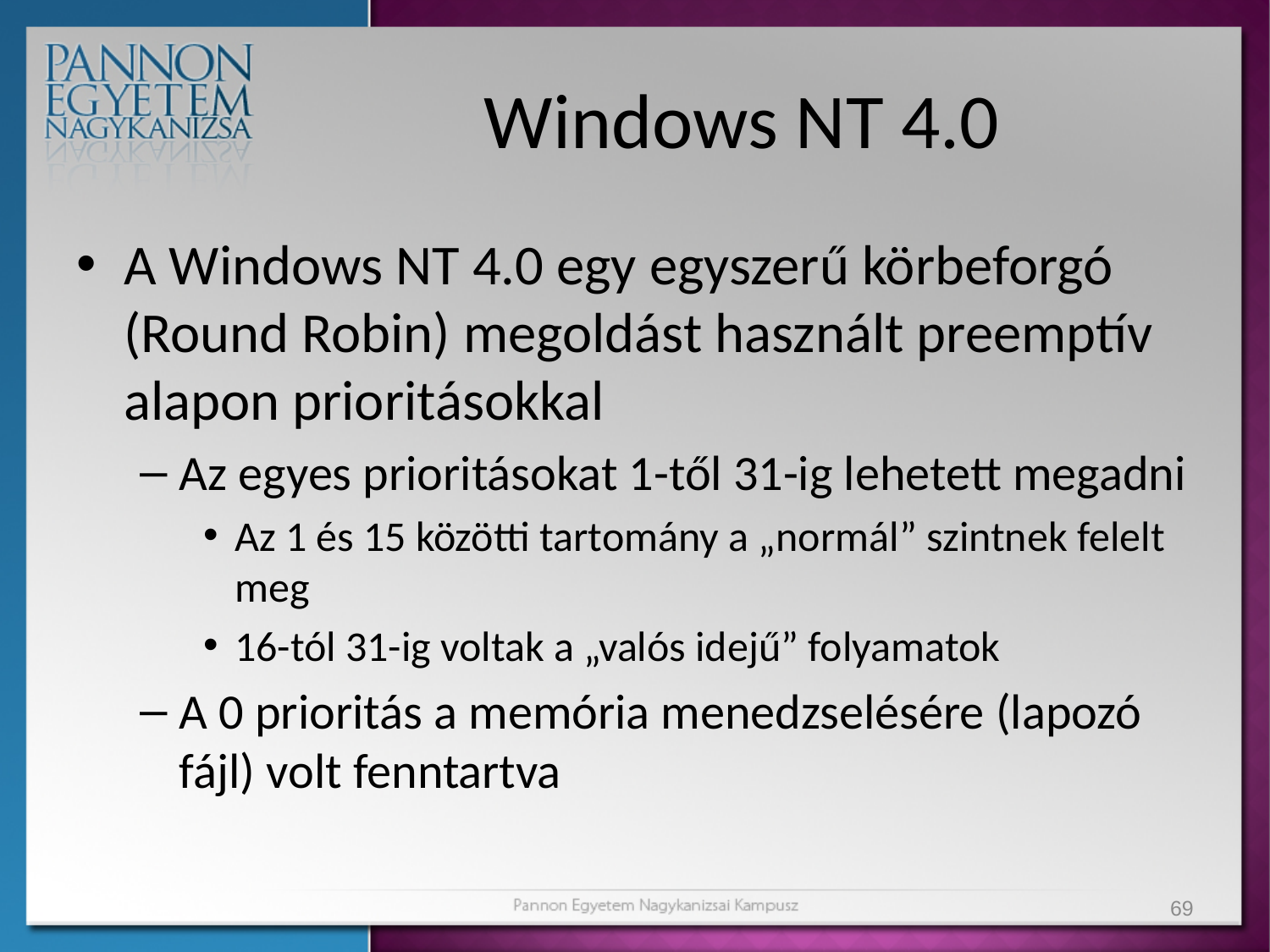

# Windows NT 4.0
A Windows NT 4.0 egy egyszerű körbeforgó (Round Robin) megoldást használt preemptív alapon prioritásokkal
Az egyes prioritásokat 1-től 31-ig lehetett megadni
Az 1 és 15 közötti tartomány a „normál” szintnek felelt meg
16-tól 31-ig voltak a „valós idejű” folyamatok
A 0 prioritás a memória menedzselésére (lapozó fájl) volt fenntartva
69